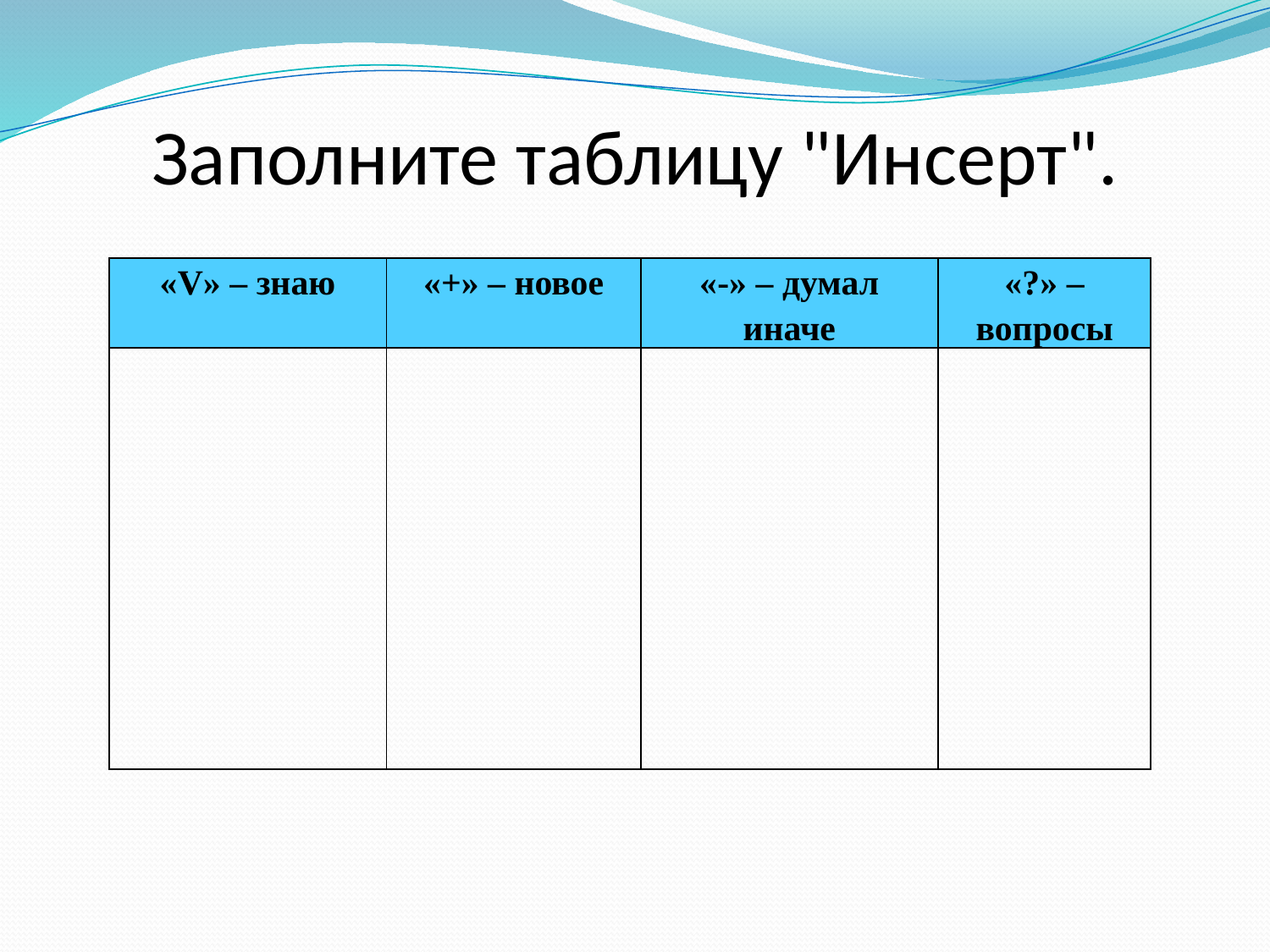

# Заполните таблицу "Инсерт".
| «V» – знаю | «+» – новое | «-» – думал иначе | «?» – вопросы |
| --- | --- | --- | --- |
|  |  |  |  |